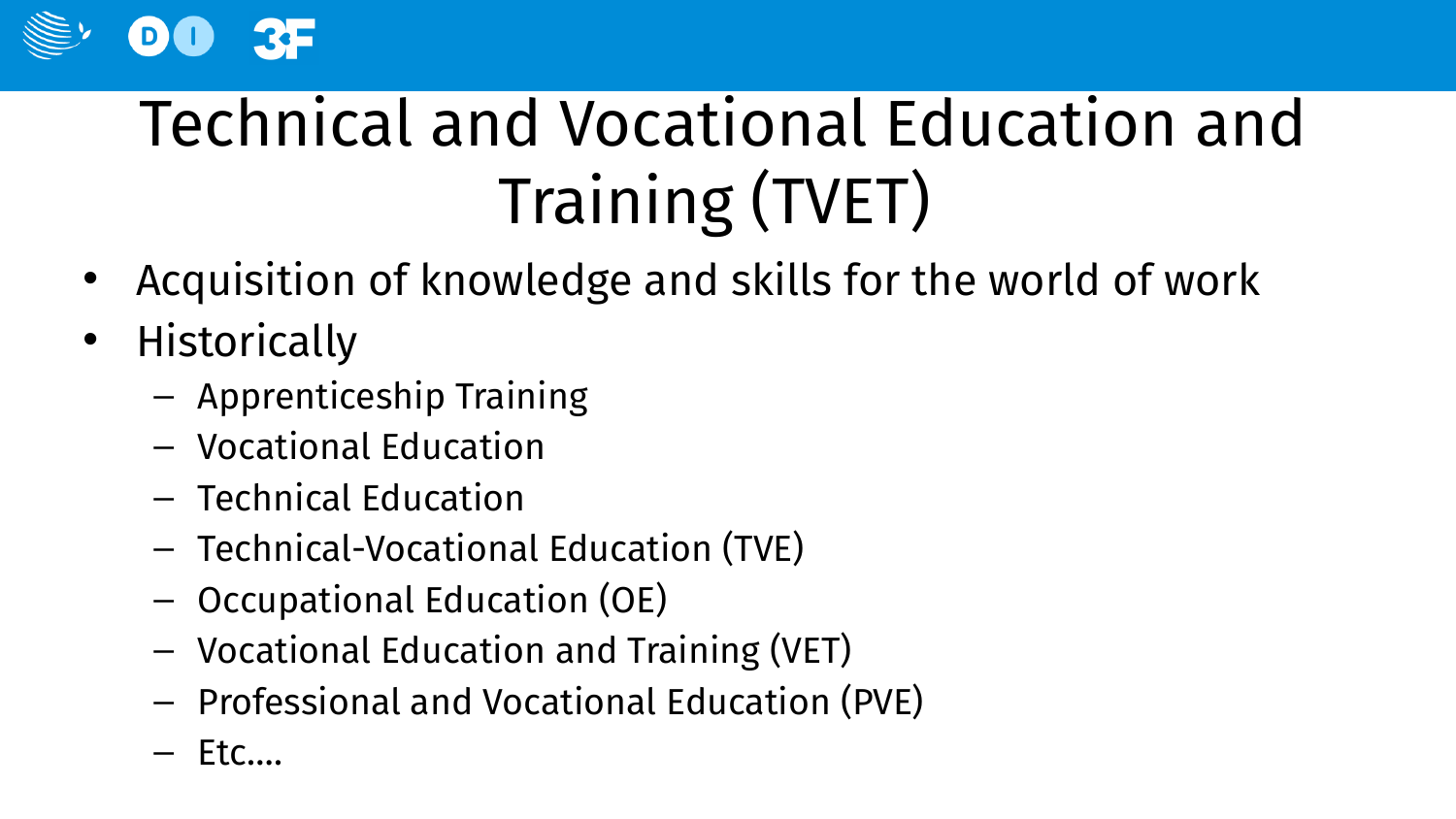

# Technical and Vocational Education and Training (TVET)
Acquisition of knowledge and skills for the world of work
Historically
Apprenticeship Training
Vocational Education
Technical Education
Technical-Vocational Education (TVE)
Occupational Education (OE)
Vocational Education and Training (VET)
Professional and Vocational Education (PVE)
Etc….